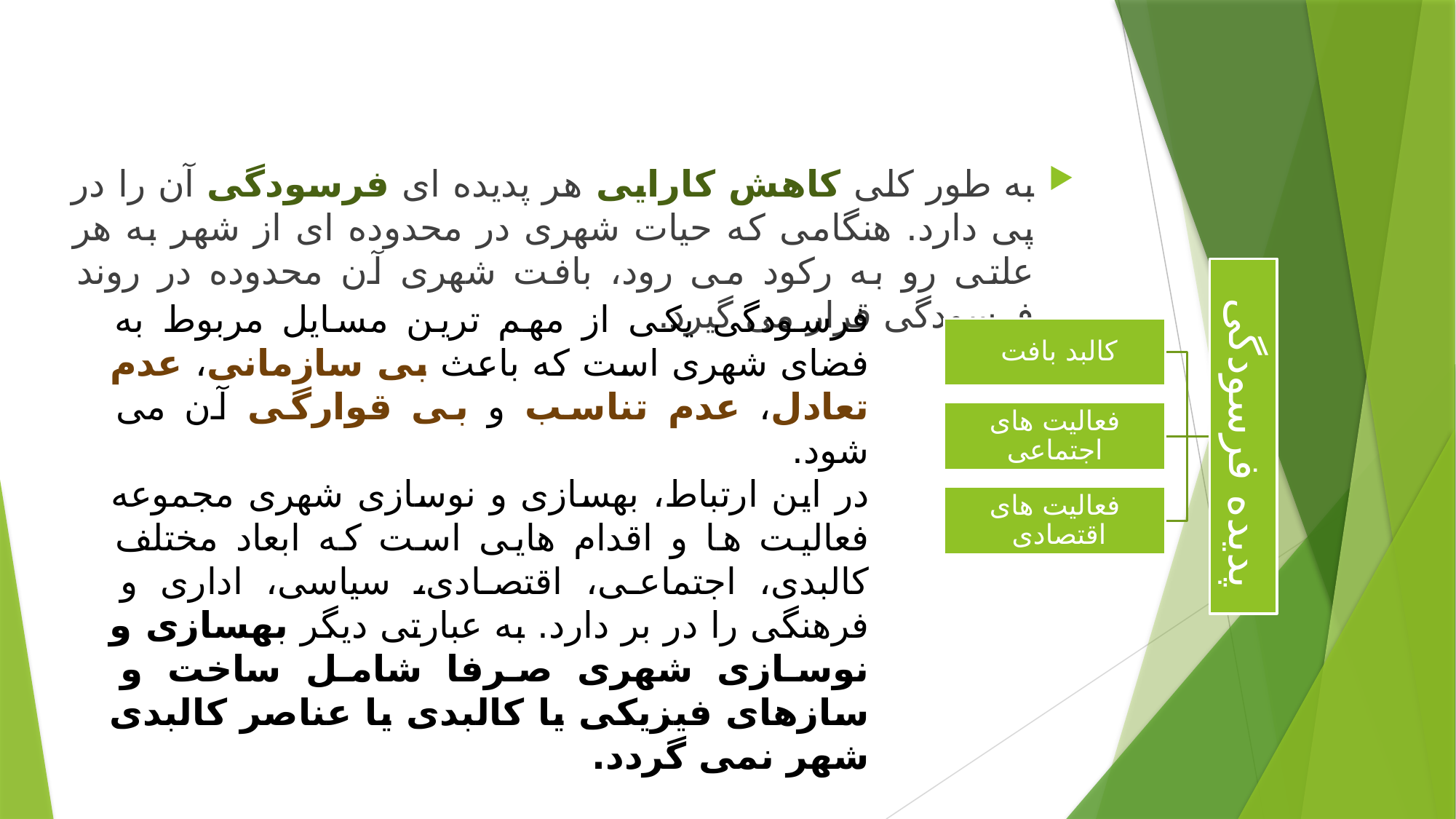

#
به طور کلی کاهش کارایی هر پدیده ای فرسودگی آن را در پی دارد. هنگامی که حیات شهری در محدوده ای از شهر به هر علتی رو به رکود می رود، بافت شهری آن محدوده در روند فرسودگی قرار می گیرد.

پدیده فرسودگی
کالبد بافت
فعالیت های اجتماعی
فعالیت های اقتصادی
فرسودگی یکی از مهم ترین مسایل مربوط به فضای شهری است که باعث بی سازمانی، عدم تعادل، عدم تناسب و بی قوارگی آن می شود.
در این ارتباط، بهسازی و نوسازی شهری مجموعه فعالیت ها و اقدام هایی است که ابعاد مختلف کالبدی، اجتماعی، اقتصادی، سیاسی، اداری و فرهنگی را در بر دارد. به عبارتی دیگر بهسازی و نوسازی شهری صرفا شامل ساخت و سازهای فیزیکی یا کالبدی یا عناصر کالبدی شهر نمی گردد.